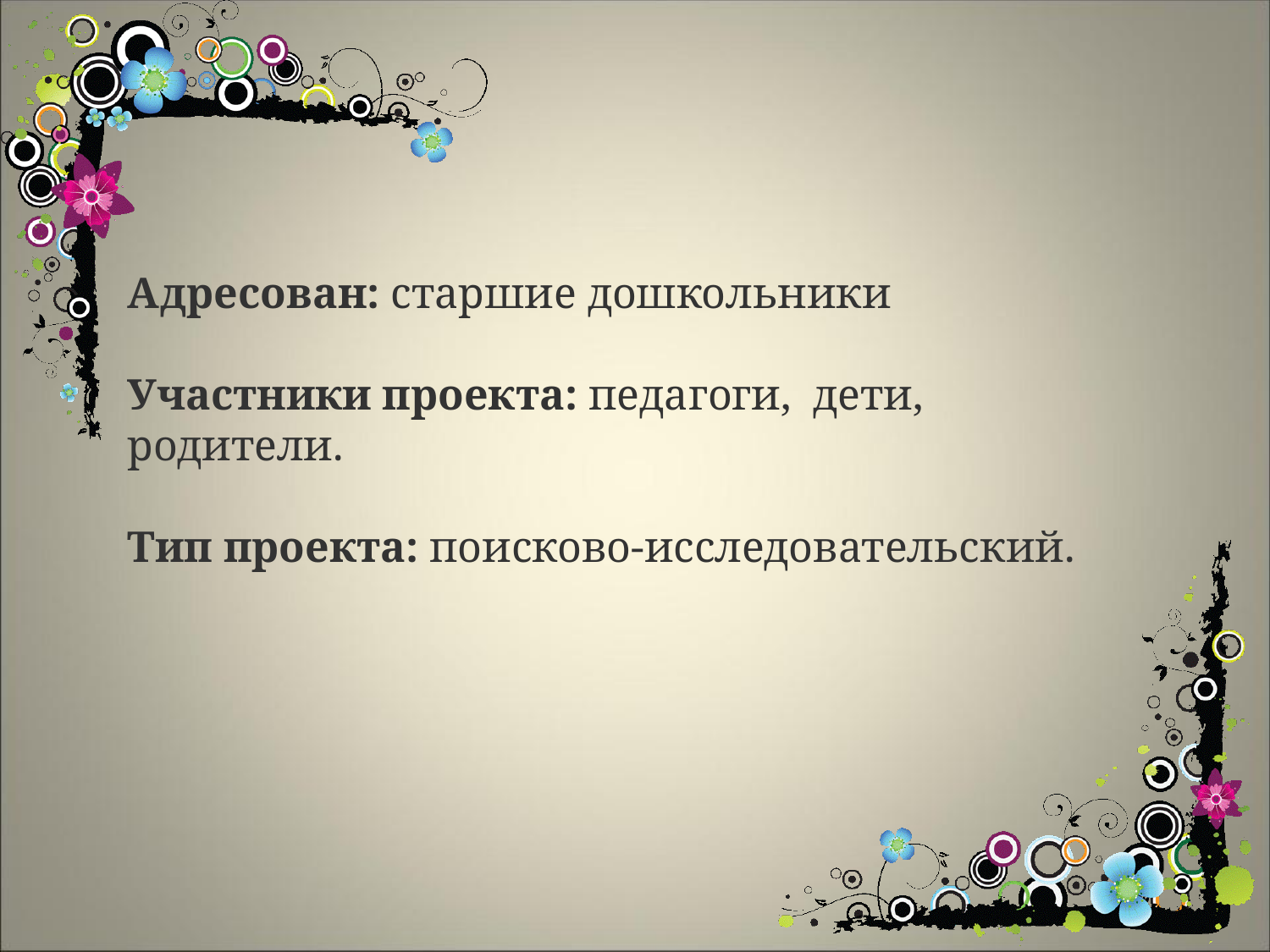

Адресован: старшие дошкольники

Участники проекта: педагоги,  дети, родители.

Тип проекта: поисково-исследовательский.